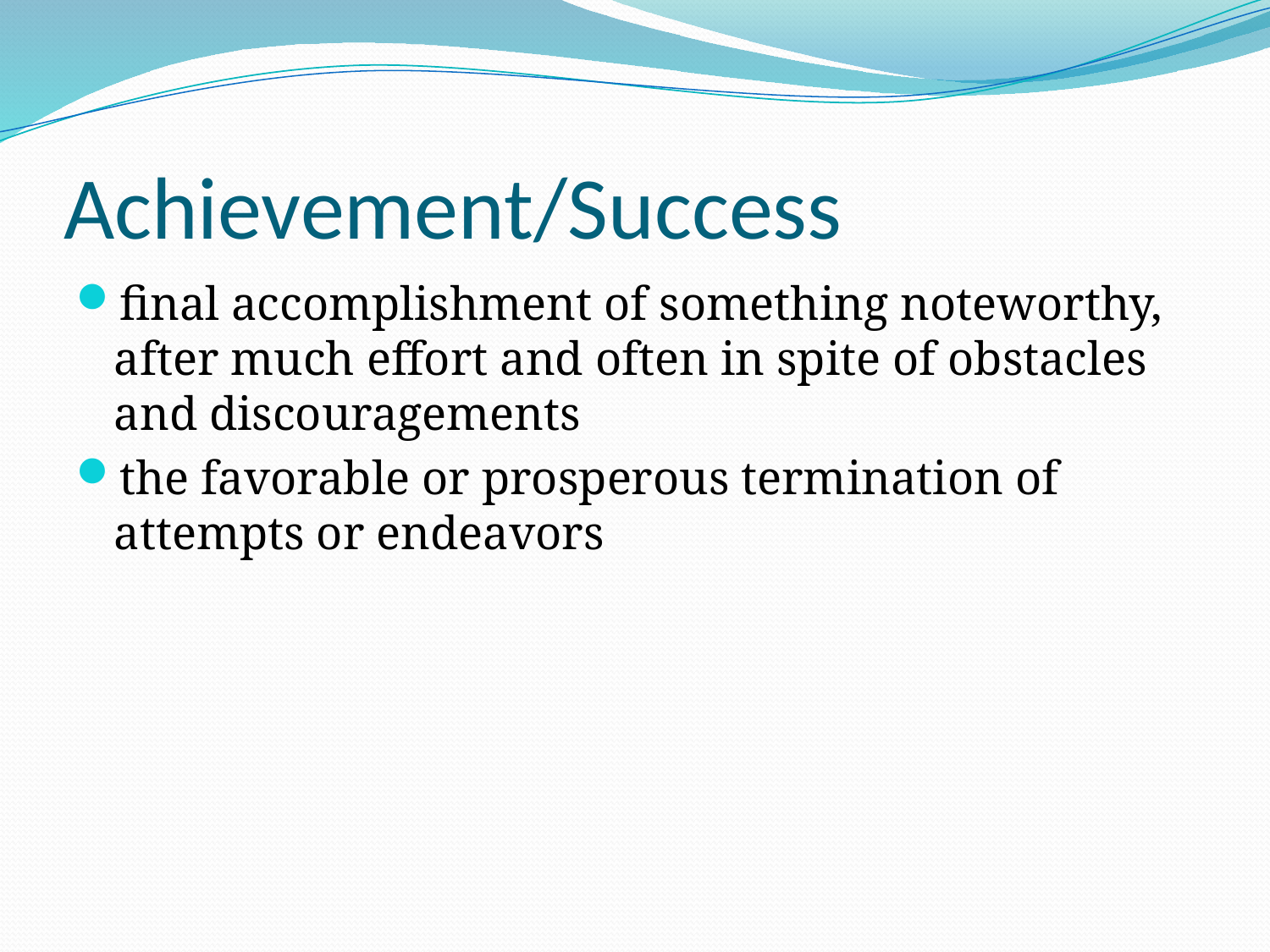

# Achievement/Success
final accomplishment of something noteworthy, after much effort and often in spite of obstacles and discouragements
the favorable or prosperous termination of attempts or endeavors